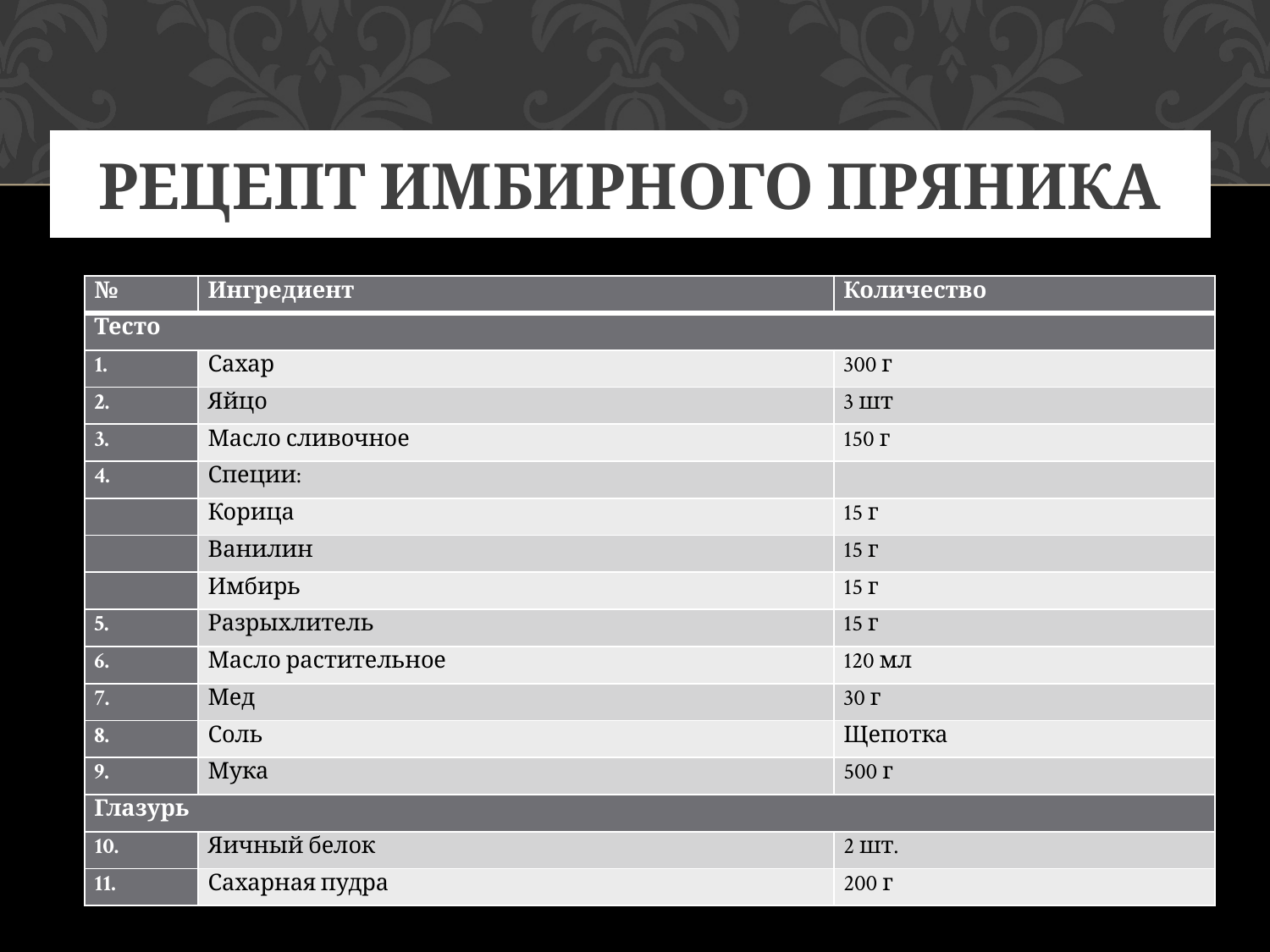

# Рецепт имбирного пряника
| № | Ингредиент | Количество |
| --- | --- | --- |
| Тесто |  |  |
| 1. | Сахар | 300 г |
| 2. | Яйцо | 3 шт |
| 3. | Масло сливочное | 150 г |
| 4. | Специи: |  |
|  | Корица | 15 г |
|  | Ванилин | 15 г |
|  | Имбирь | 15 г |
| 5. | Разрыхлитель | 15 г |
| 6. | Масло растительное | 120 мл |
| 7. | Мед | 30 г |
| 8. | Соль | Щепотка |
| 9. | Мука | 500 г |
| Глазурь |  |  |
| 10. | Яичный белок | 2 шт. |
| 11. | Сахарная пудра | 200 г |